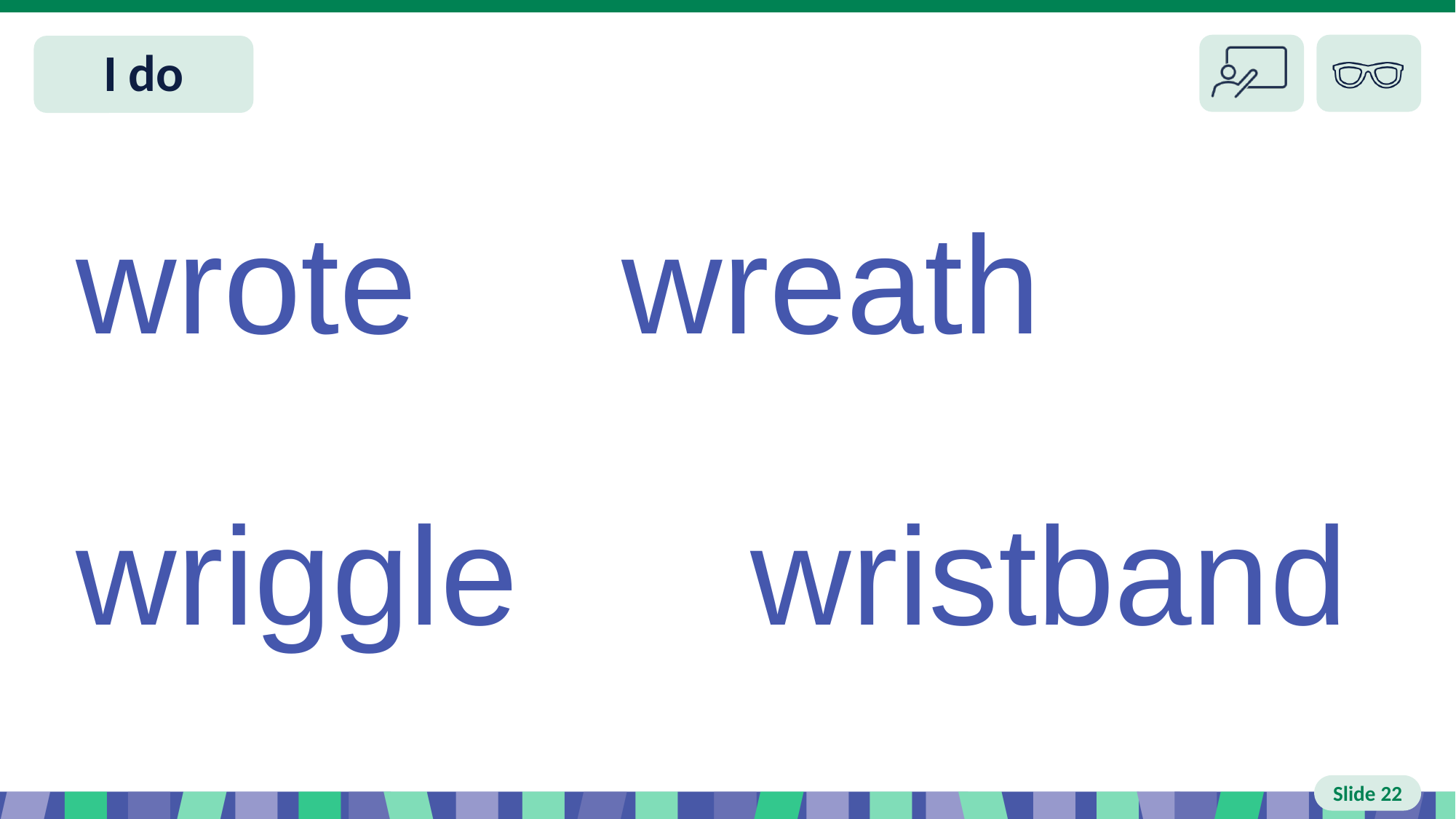

Slide 22 I do
wrote     	wreath
wriggle      wristband